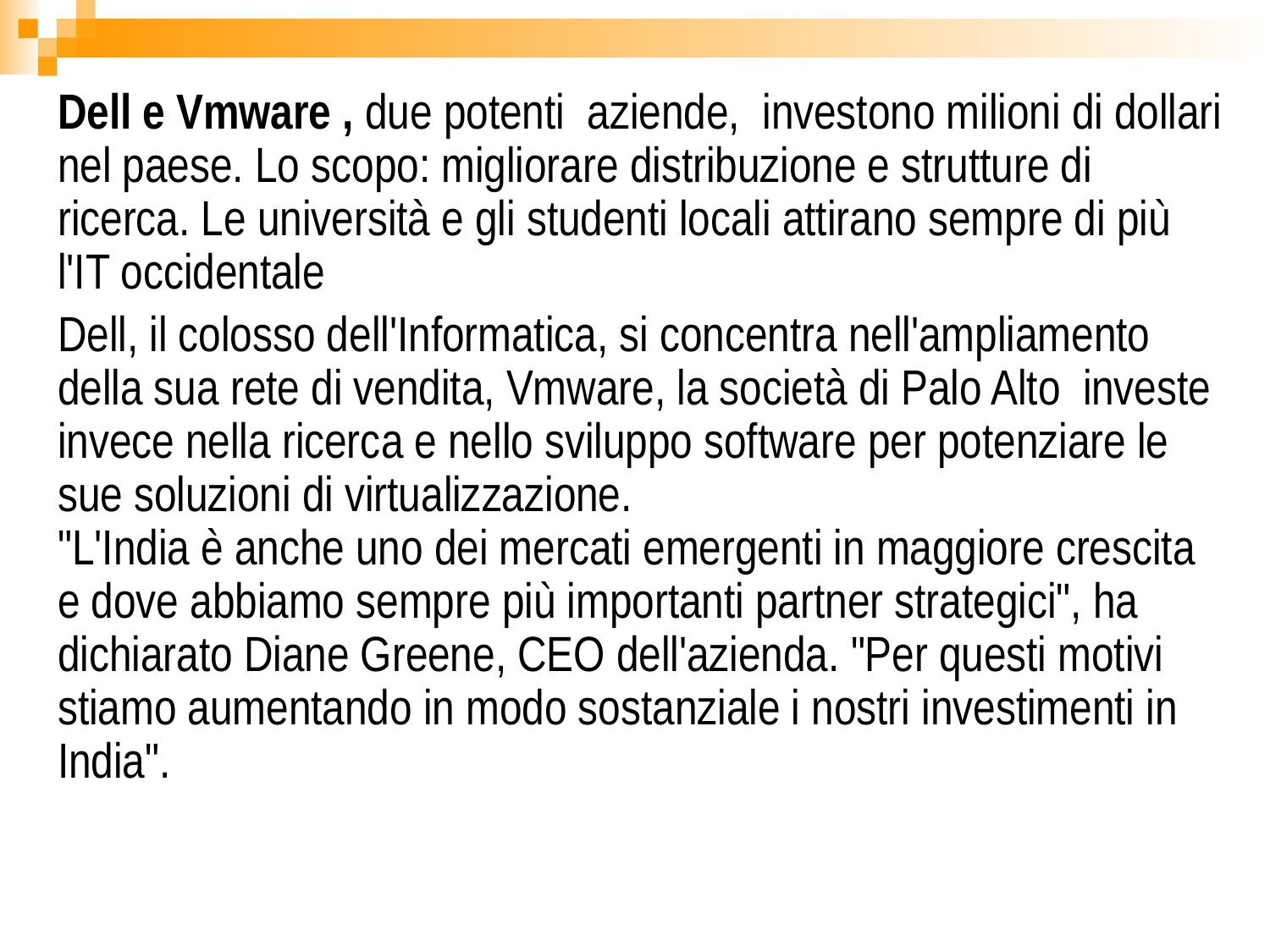

GRANDI RISULTATI …
Dell e Vmware , due potenti  aziende,  investono milioni di dollari nel paese. Lo scopo: migliorare distribuzione e strutture di ricerca. Le università e gli studenti locali attirano sempre di più l'IT occidentale
Dell, il colosso dell'Informatica, si concentra nell'ampliamento della sua rete di vendita, Vmware, la società di Palo Alto  investe  invece nella ricerca e nello sviluppo software per potenziare le sue soluzioni di virtualizzazione.
"L'India è anche uno dei mercati emergenti in maggiore crescita e dove abbiamo sempre più importanti partner strategici", ha dichiarato Diane Greene, CEO dell'azienda. "Per questi motivi stiamo aumentando in modo sostanziale i nostri investimenti in India".